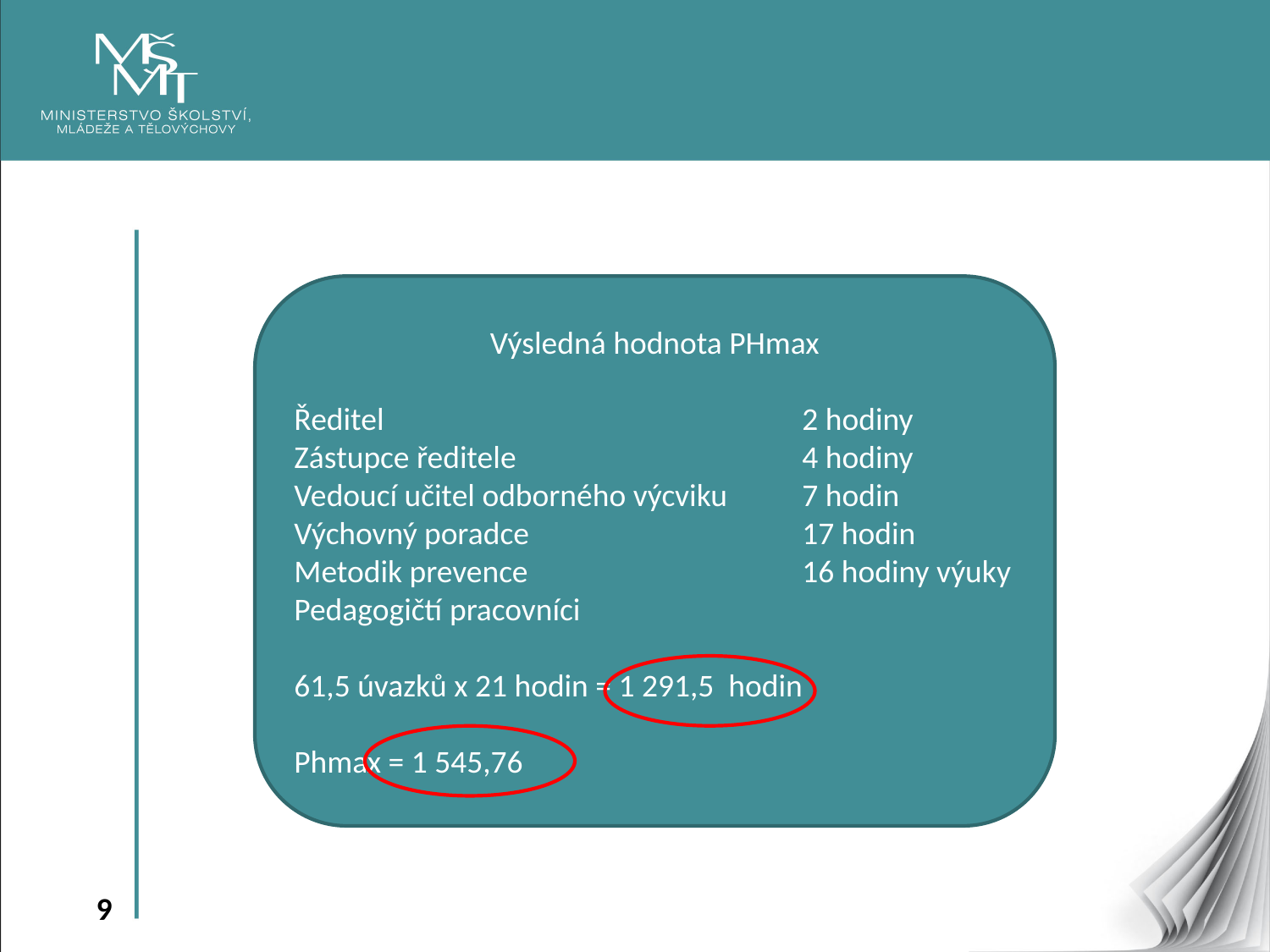

Výsledná hodnota PHmax

Ředitel				2 hodiny
Zástupce ředitele			4 hodiny
Vedoucí učitel odborného výcviku	7 hodin
Výchovný poradce  			17 hodin
Metodik prevence			16 hodiny výuky
Pedagogičtí pracovníci

61,5 úvazků x 21 hodin = 1 291,5  hodin

Phmax = 1 545,76